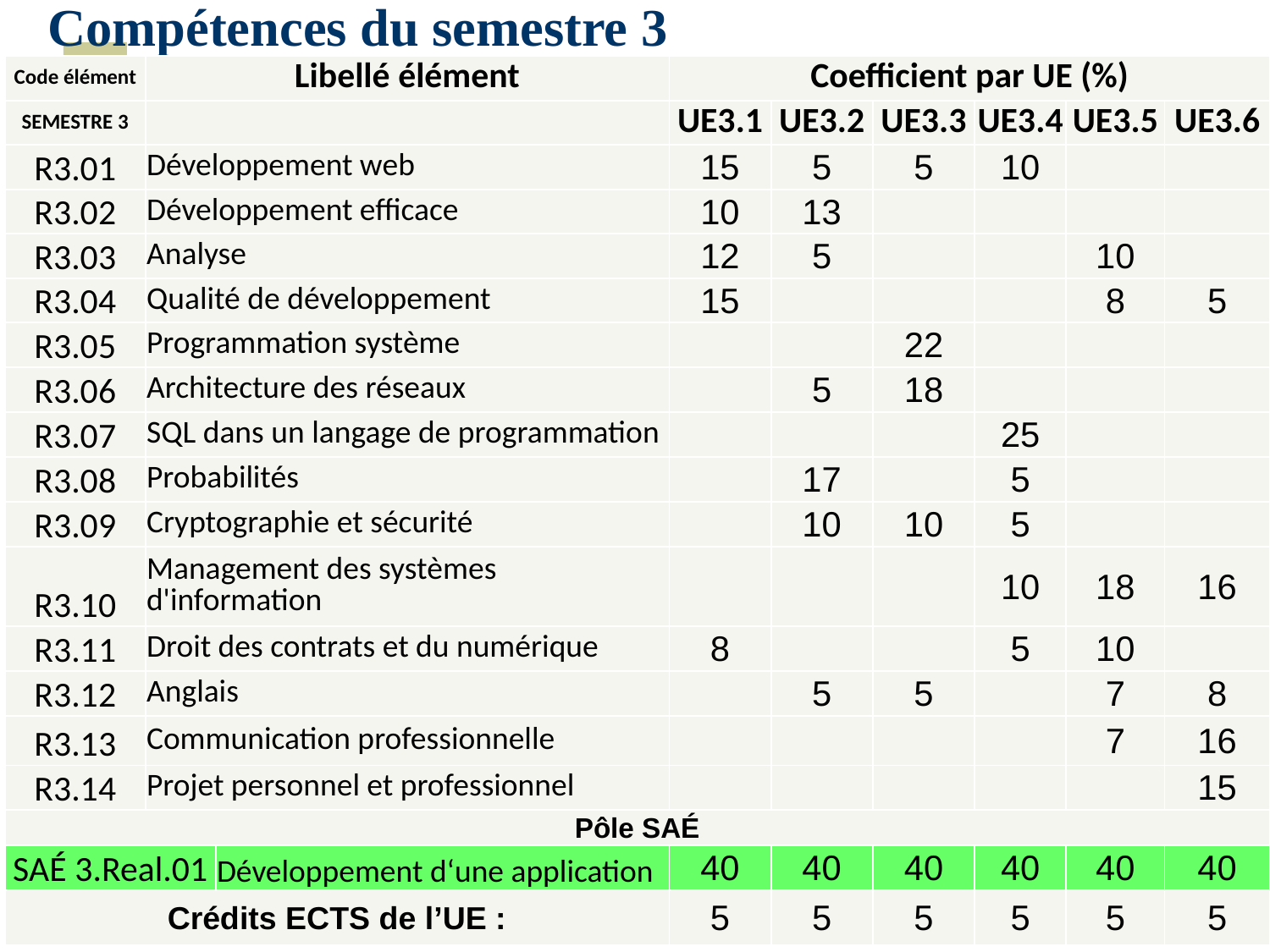

# Compétences du semestre 3
| Code élément | Libellé élément |  | Coefficient par UE (%) |  |  |  |  |  |
| --- | --- | --- | --- | --- | --- | --- | --- | --- |
| SEMESTRE 3 |  |  | UE3.1 | UE3.2 | UE3.3 | UE3.4 | UE3.5 | UE3.6 |
| R3.01 | Développement web |  | 15 | 5 | 5 | 10 |  |  |
| R3.02 | Développement efficace |  | 10 | 13 |  |  |  |  |
| R3.03 | Analyse |  | 12 | 5 |  |  | 10 |  |
| R3.04 | Qualité de développement |  | 15 |  |  |  | 8 | 5 |
| R3.05 | Programmation système |  |  |  | 22 |  |  |  |
| R3.06 | Architecture des réseaux |  |  | 5 | 18 |  |  |  |
| R3.07 | SQL dans un langage de programmation |  |  |  |  | 25 |  |  |
| R3.08 | Probabilités |  |  | 17 |  | 5 |  |  |
| R3.09 | Cryptographie et sécurité |  |  | 10 | 10 | 5 |  |  |
| R3.10 | Management des systèmes d'information |  |  |  |  | 10 | 18 | 16 |
| R3.11 | Droit des contrats et du numérique |  | 8 |  |  | 5 | 10 |  |
| R3.12 | Anglais |  |  | 5 | 5 |  | 7 | 8 |
| R3.13 | Communication professionnelle |  |  |  |  |  | 7 | 16 |
| R3.14 | Projet personnel et professionnel |  |  |  |  |  |  | 15 |
| Pôle SAÉ |  |  |  |  |  |  |  |  |
| SAÉ 3.Real.01 |  | Développement d‘une application | 40 | 40 | 40 | 40 | 40 | 40 |
| Crédits ECTS de l’UE : |  |  | 5 | 5 | 5 | 5 | 5 | 5 |